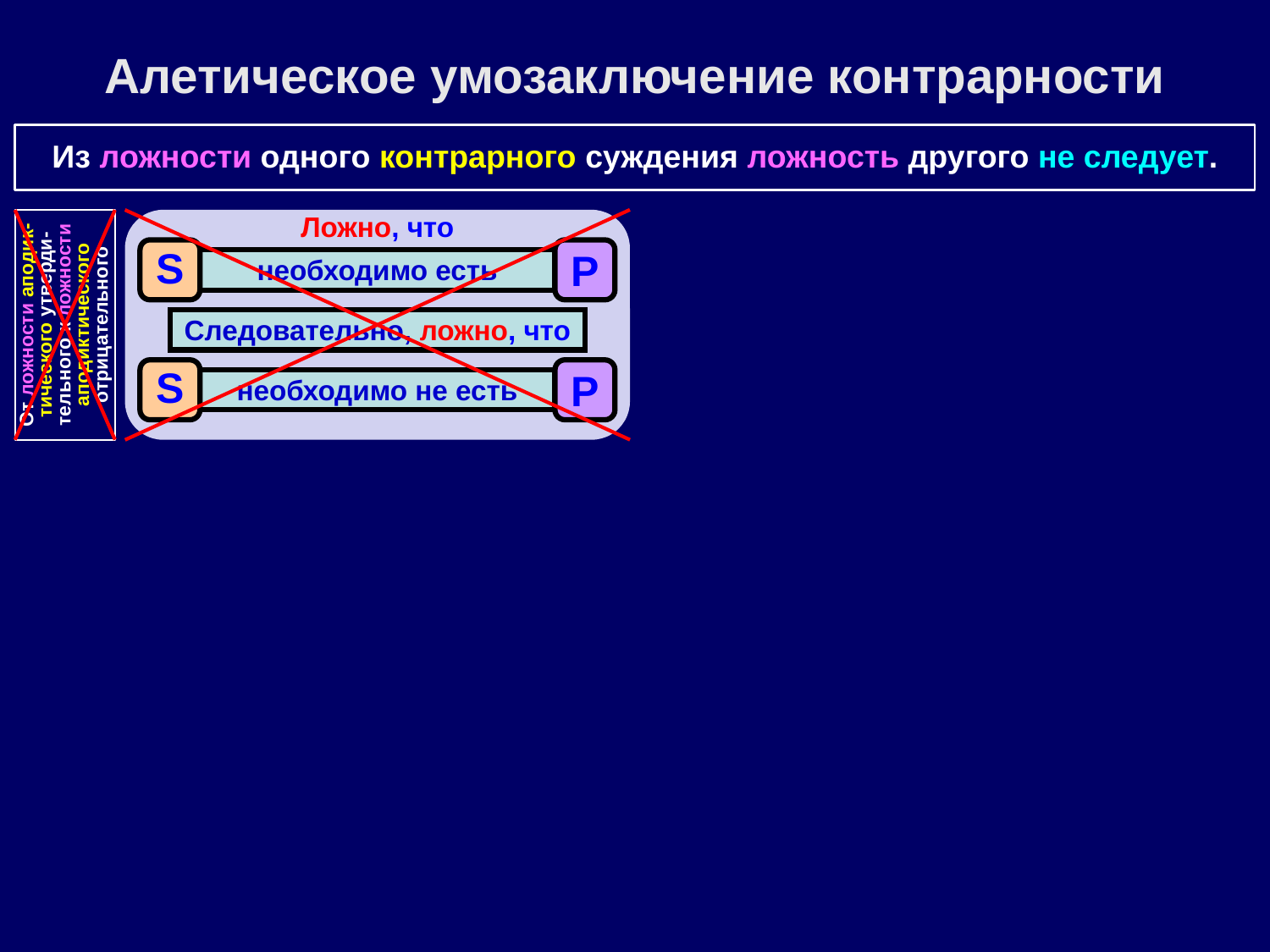

Алетическое умозаключение контрарности
Из ложности одного контрарного суждения ложность другого не следует.
Ложно, что
S
P
необходимо есть
От ложности аподик-тического утверди-тельного к ложности аподиктического отрицательного
Следовательно, ложно, что
S
P
необходимо не есть